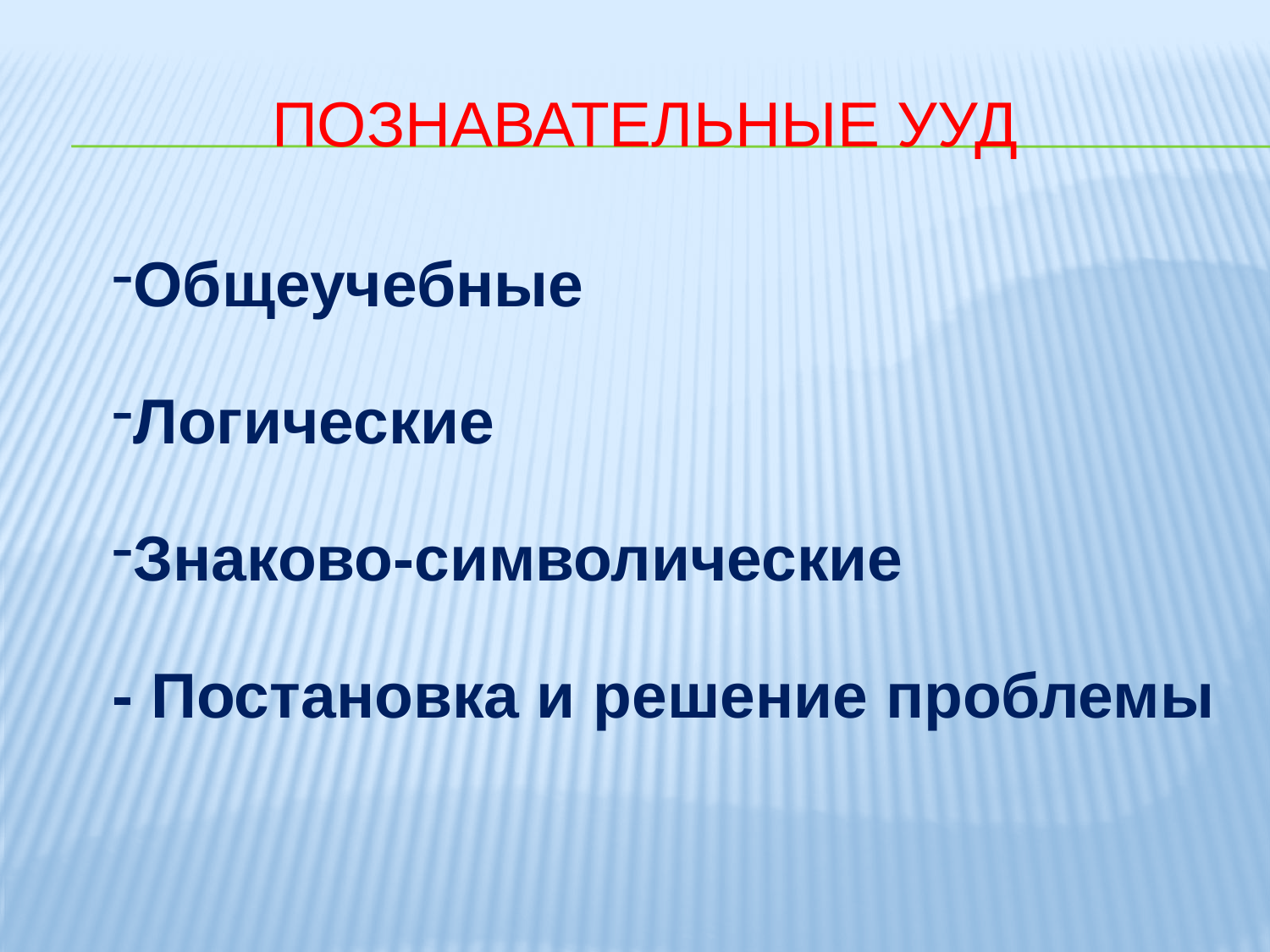

# Познавательные УУД
Общеучебные

Логические

Знаково-символические

- Постановка и решение проблемы